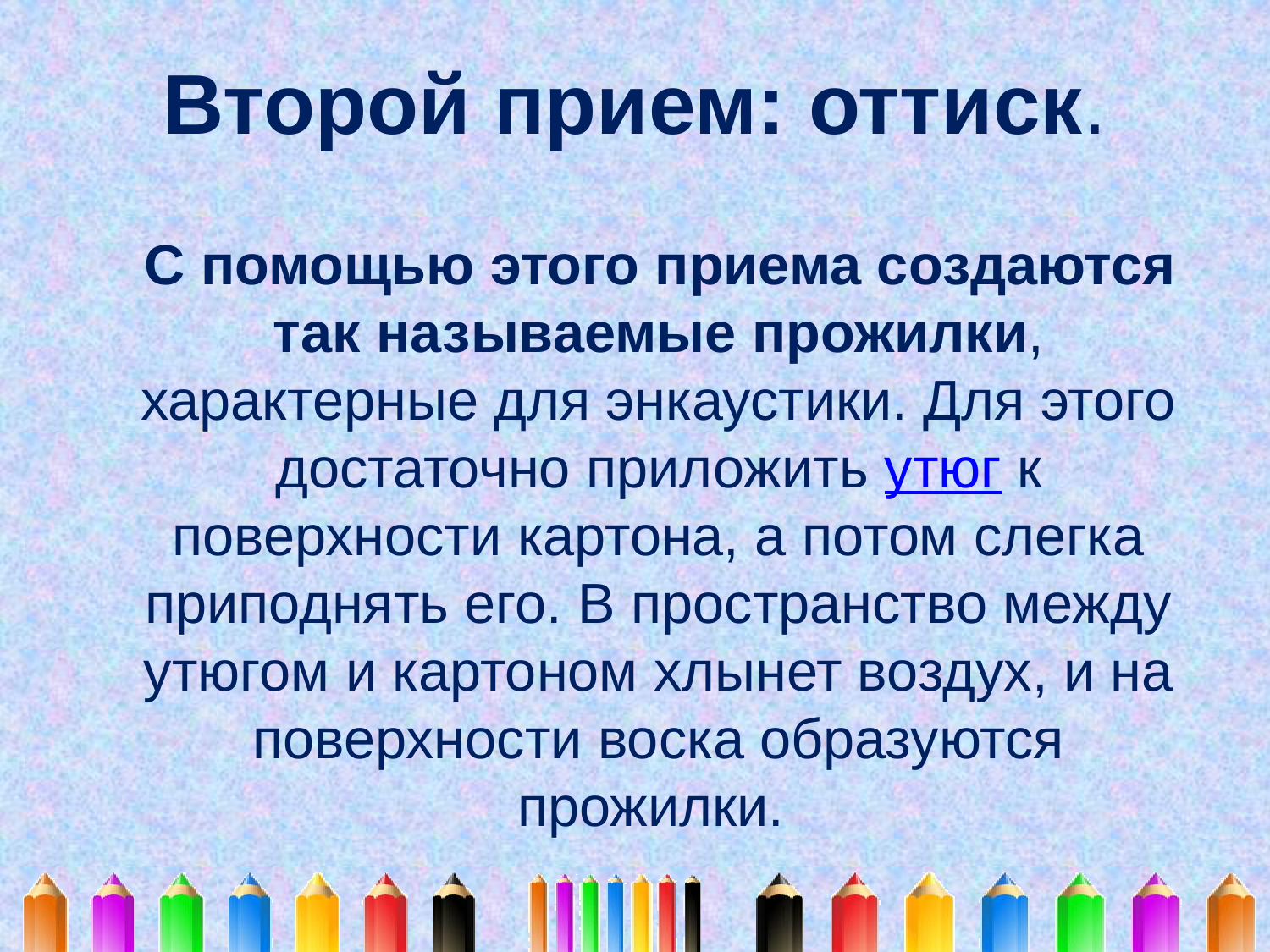

# Второй прием: оттиск.
    С помощью этого приема создаются так называемые прожилки, характерные для энкаустики. Для этого достаточно приложить утюг к поверхности картона, а потом слегка приподнять его. В пространство между утюгом и картоном хлынет воздух, и на поверхности воска образуются прожилки.